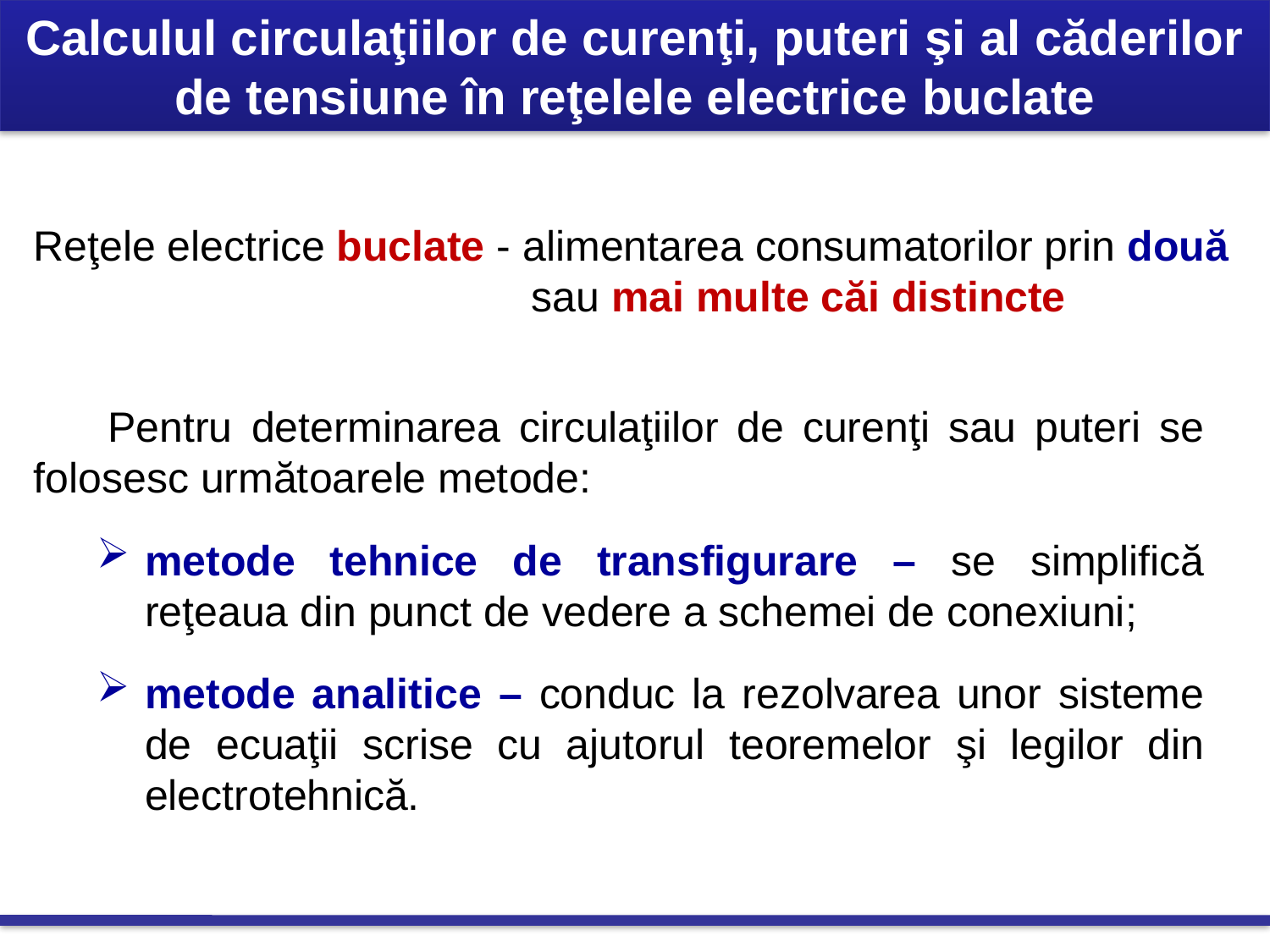

Calculul circulaţiilor de curenţi, puteri şi al căderilor de tensiune în reţelele electrice buclate

Reţele electrice buclate - alimentarea consumatorilor prin două
                                          sau mai multe căi distincte
    Pentru determinarea circulaţiilor de curenţi sau puteri se folosesc următoarele metode:
metode tehnice de transfigurare – se simplifică reţeaua din punct de vedere a schemei de conexiuni;
metode analitice – conduc la rezolvarea unor sisteme de ecuaţii scrise cu ajutorul teoremelor şi legilor din electrotehnică.